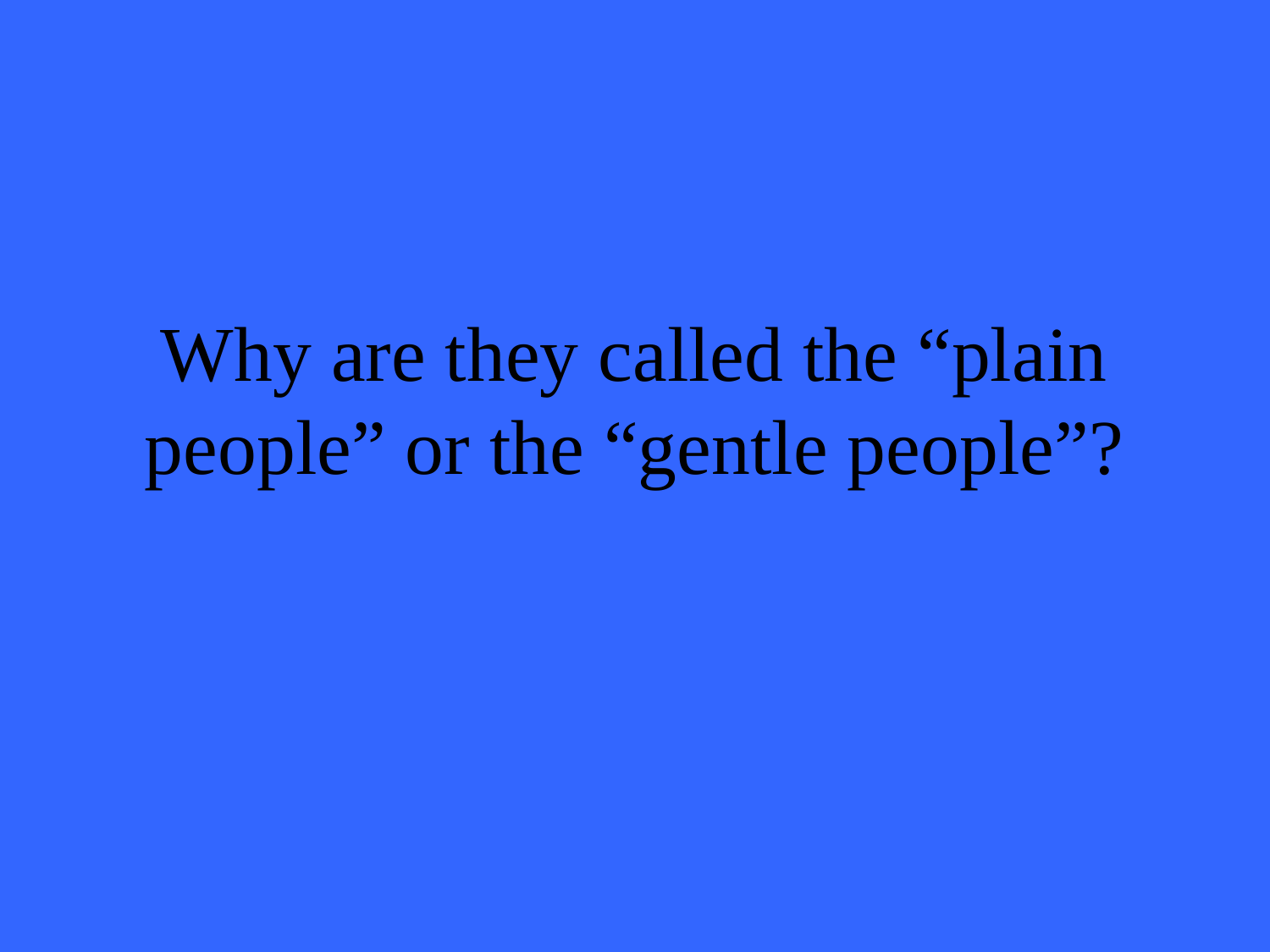

# Why are they called the “plain people” or the “gentle people”?